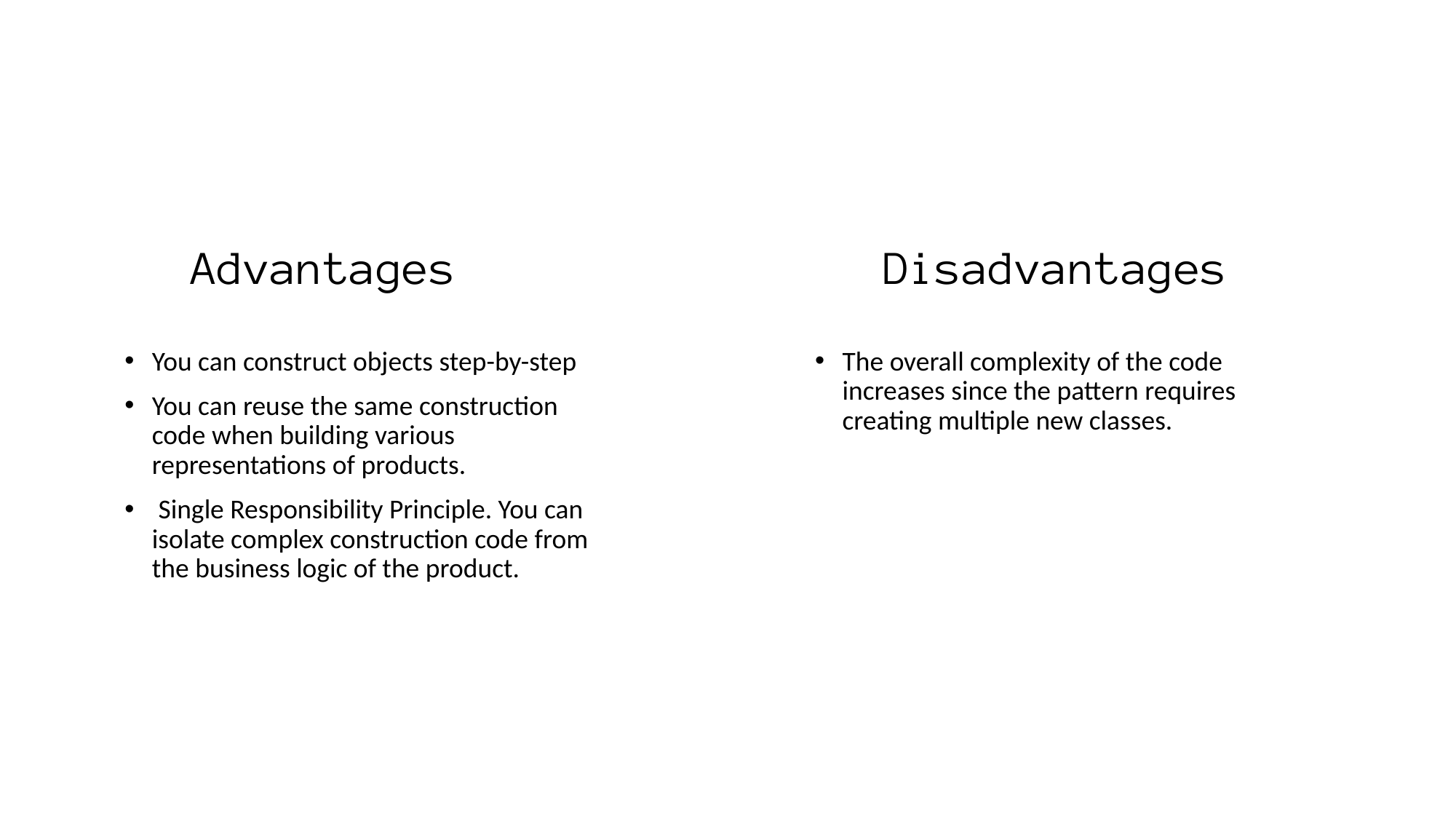

Advantages
Disadvantages
You can construct objects step-by-step
You can reuse the same construction code when building various representations of products.
 Single Responsibility Principle. You can isolate complex construction code from the business logic of the product.
The overall complexity of the code increases since the pattern requires creating multiple new classes.